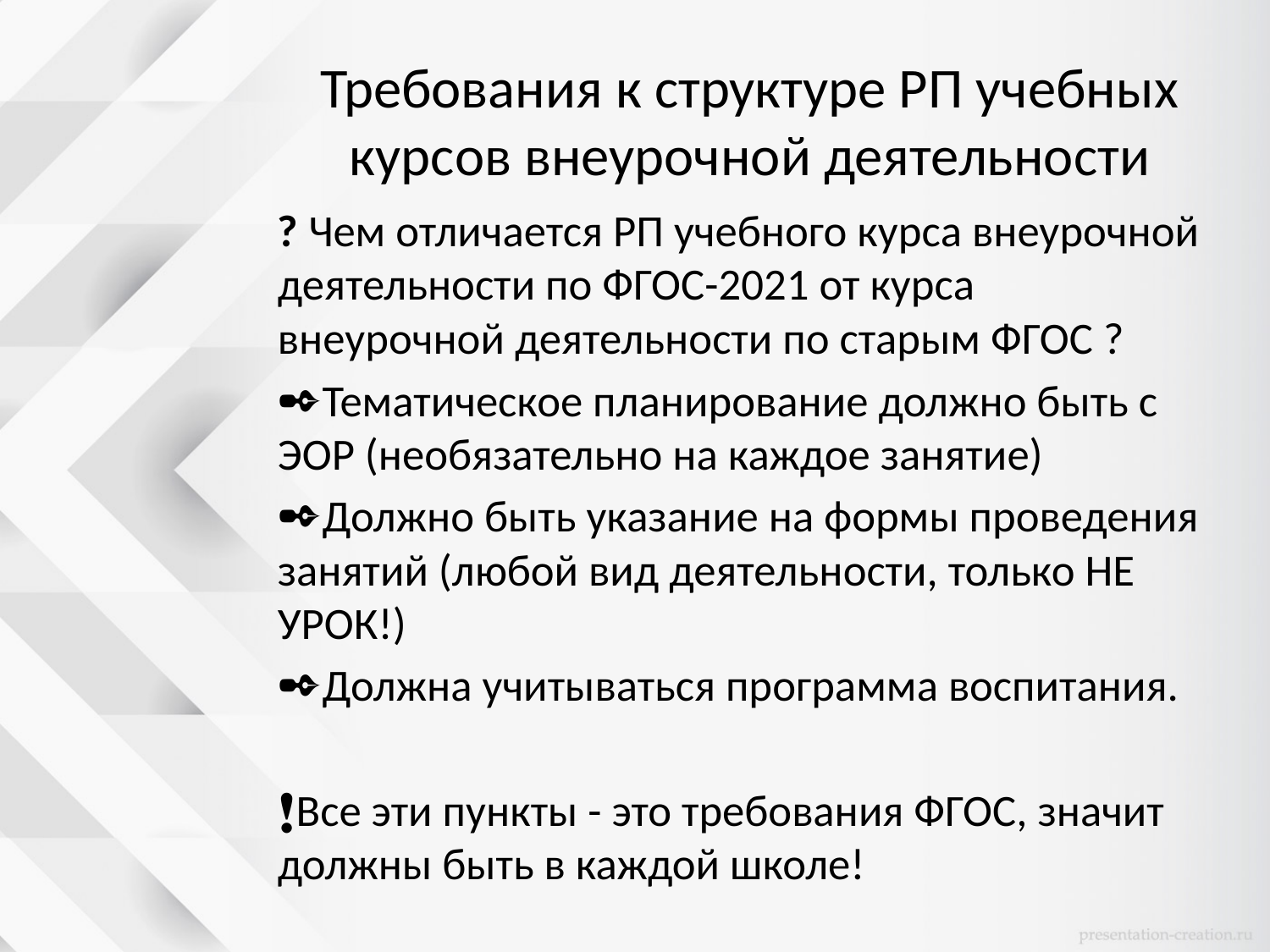

# Требования к структуре РП учебных курсов внеурочной деятельности
? Чем отличается РП учебного курса внеурочной деятельности по ФГОС-2021 от курса внеурочной деятельности по старым ФГОС ?
✒Тематическое планирование должно быть с ЭОР (необязательно на каждое занятие)
✒Должно быть указание на формы проведения занятий (любой вид деятельности, только НЕ УРОК!)
✒Должна учитываться программа воспитания.

❗Все эти пункты - это требования ФГОС, значит должны быть в каждой школе!